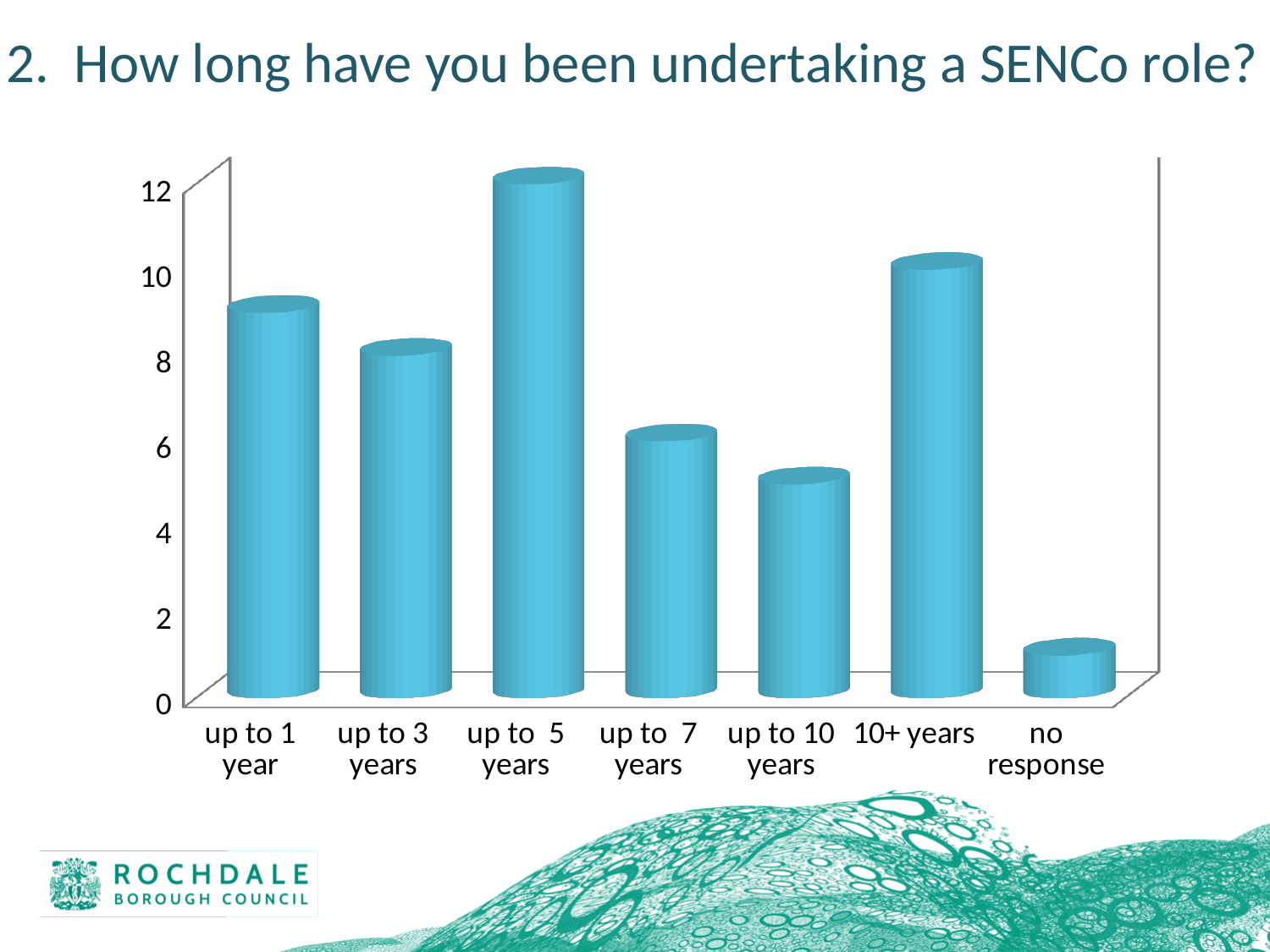

2.  How long have you been undertaking a SENCo role?

[unsupported chart]